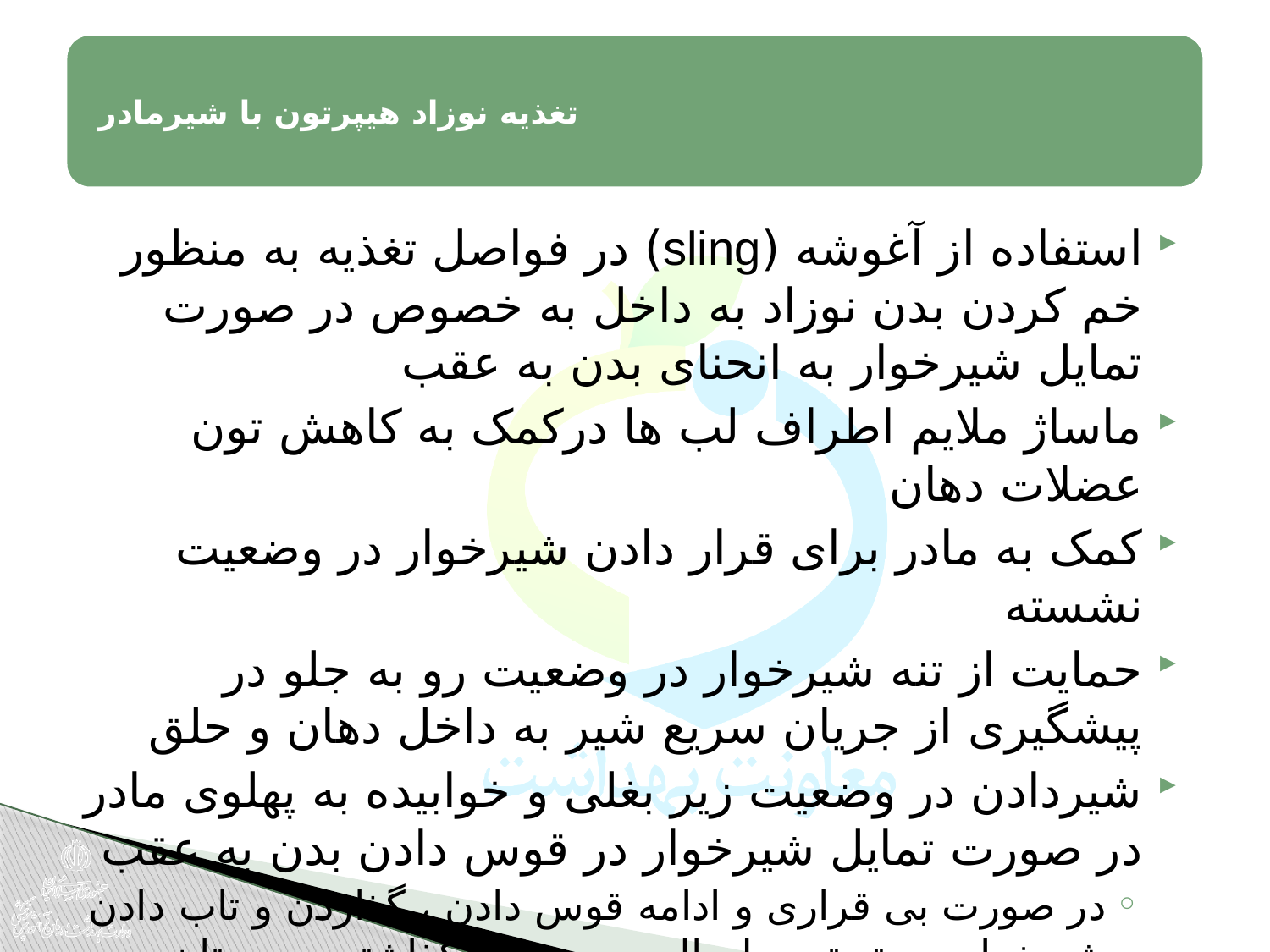

تغذیه نوزاد هیپرتون با شیرمادر
استفاده از آغوشه (sling) در فواصل تغذیه به منظور خم کردن بدن نوزاد به داخل به خصوص در صورت تمایل شیرخوار به انحنای بدن به عقب
ماساژ ملایم اطراف لب ها درکمک به کاهش تون عضلات دهان
کمک به مادر برای قرار دادن شیرخوار در وضعیت نشسته
حمایت از تنه شیرخوار در وضعیت رو به جلو در پیشگیری از جریان سریع شیر به داخل دهان و حلق
شیردادن در وضعیت زیر بغلی و خوابیده به پهلوی مادر در صورت تمایل شیرخوار در قوس دادن بدن به عقب
در صورت بی قراری و ادامه قوس دادن ، گذاردن و تاب دادن شیرخوار در پتو توسط والدین و سپس گذاشتن به پستان
اجتناب از فشار مستقیم به پشت سر شیرخوار